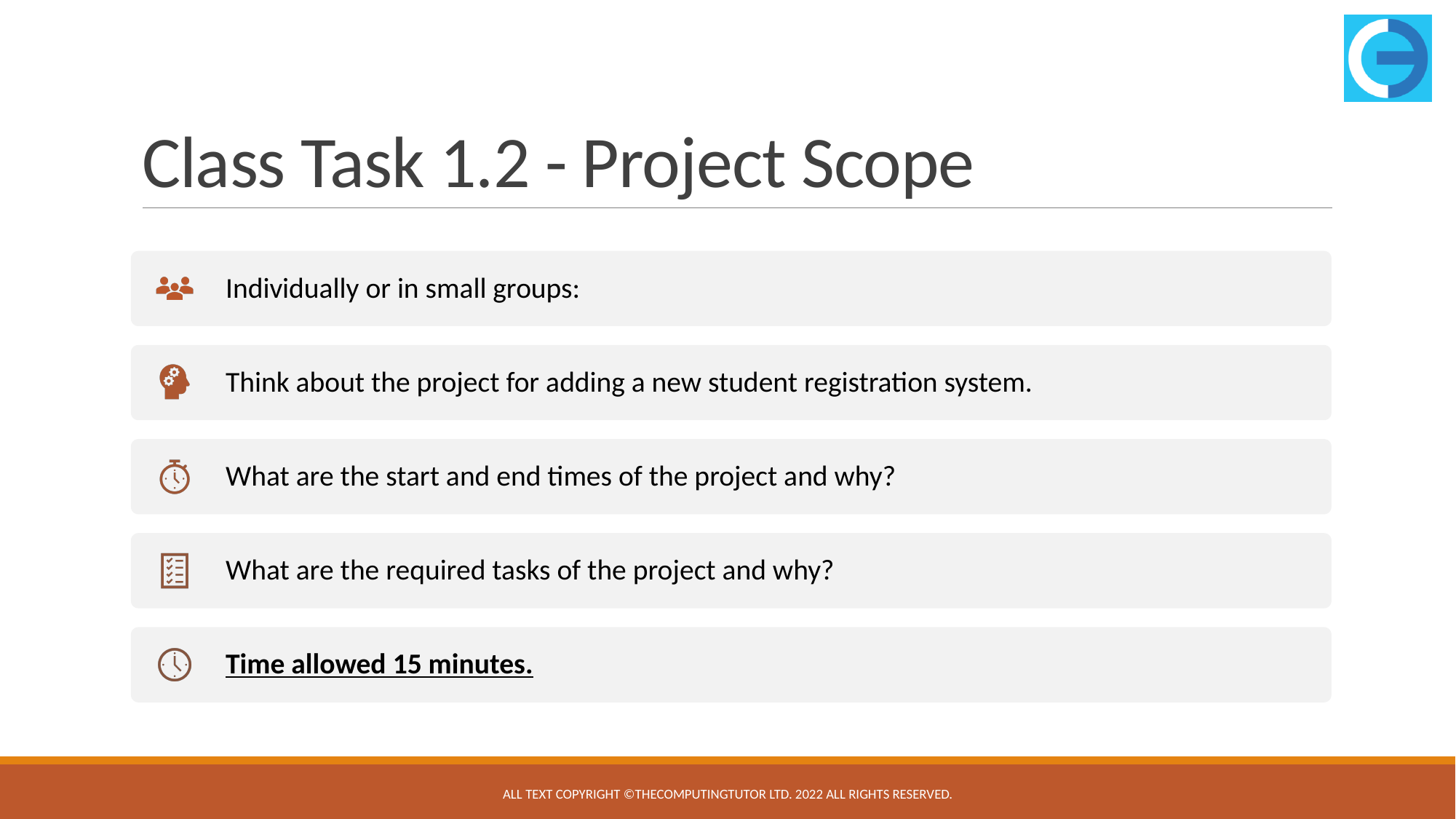

# Class Task 1.2 - Project Scope
Individually or in small groups:
Think about the project for adding a new student registration system.
What are the start and end times of the project and why?
What are the required tasks of the project and why?
Time allowed 15 minutes.
All text copyright ©TheComputingTutor Ltd. 2022 All rights Reserved.